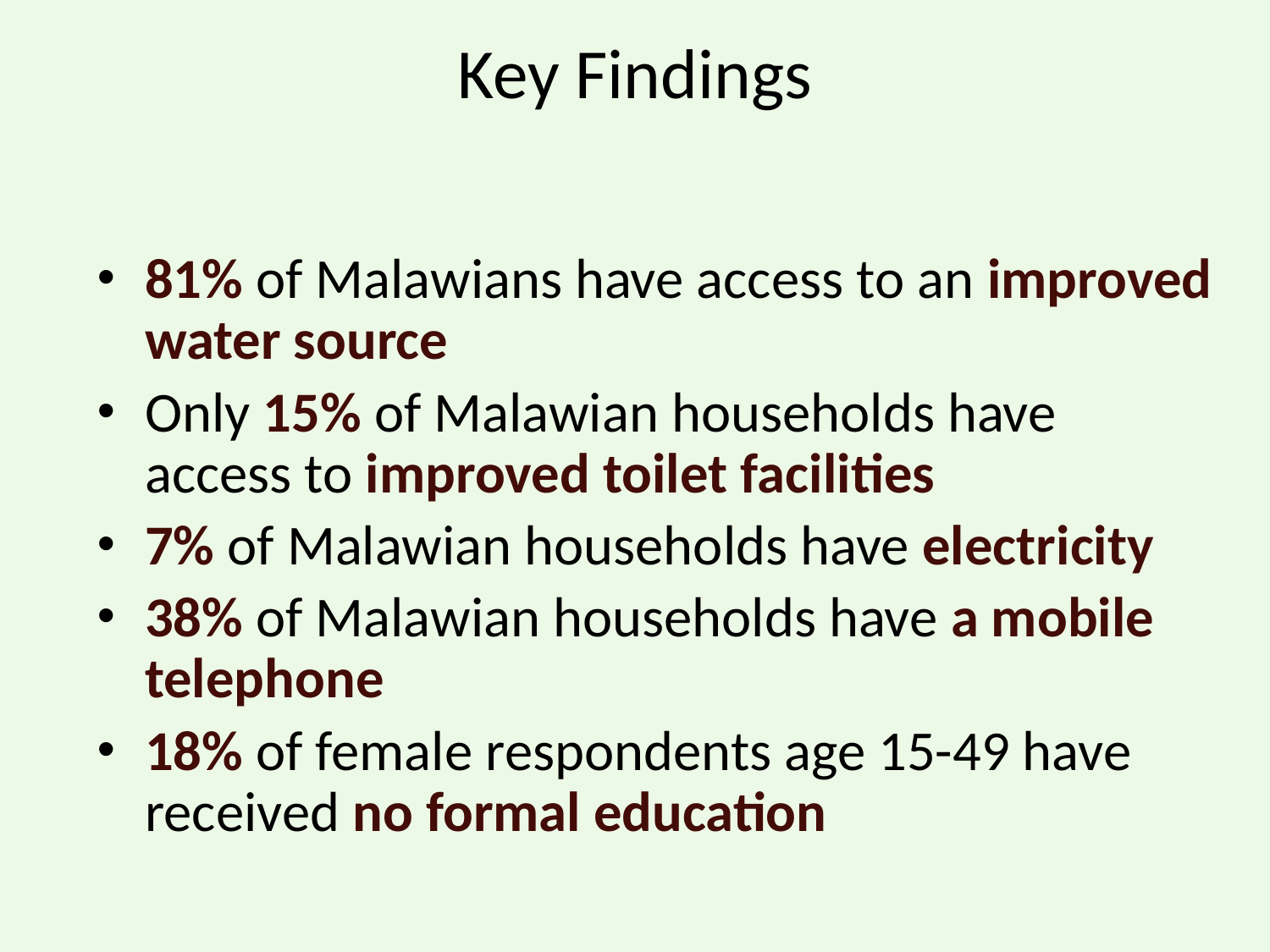

# Key Findings
81% of Malawians have access to an improved water source
Only 15% of Malawian households have access to improved toilet facilities
7% of Malawian households have electricity
38% of Malawian households have a mobile telephone
18% of female respondents age 15-49 have received no formal education